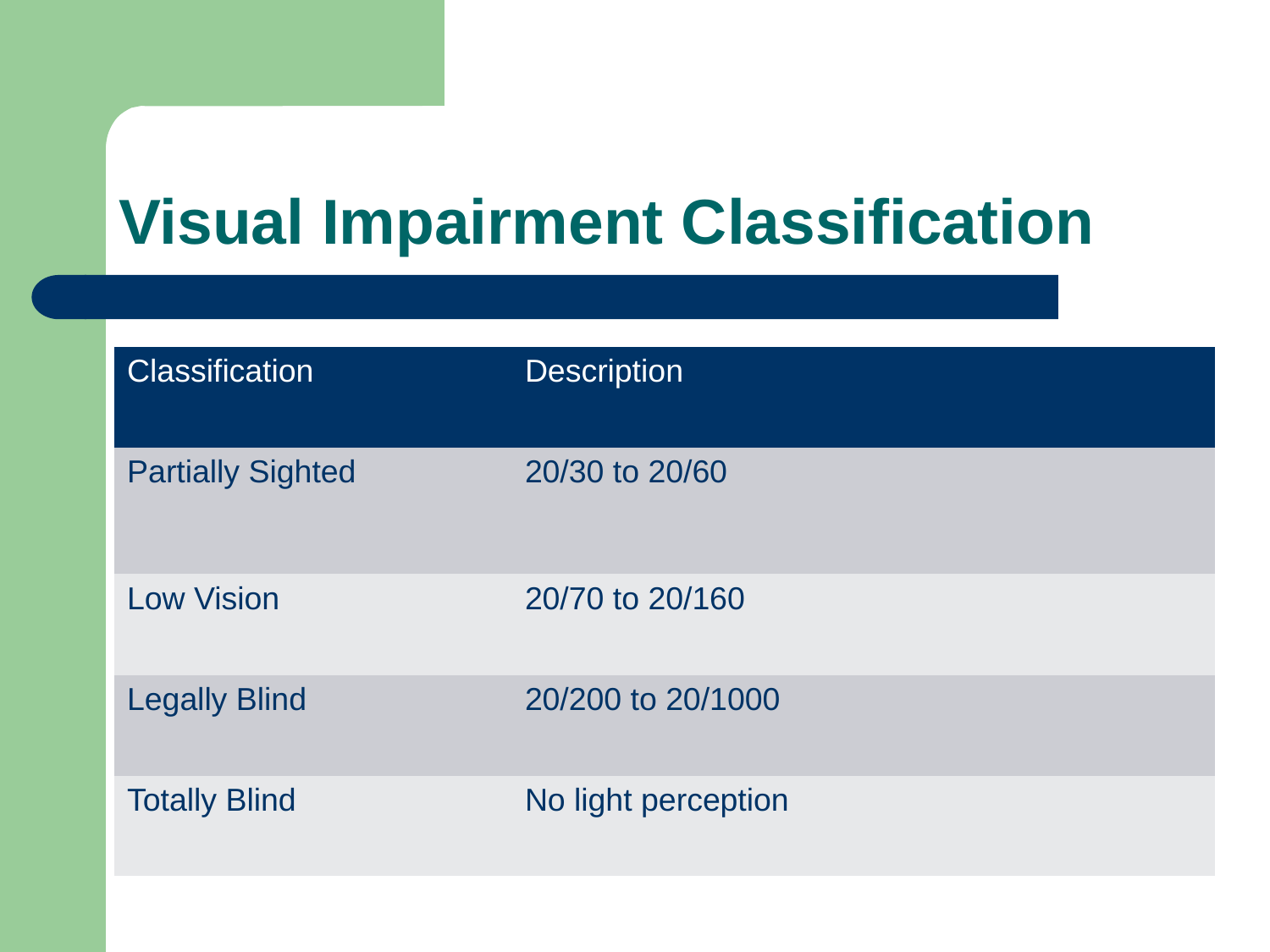

# Visual Impairment Classification
| Classification | Description |
| --- | --- |
| Partially Sighted | 20/30 to 20/60 |
| Low Vision | 20/70 to 20/160 |
| Legally Blind | 20/200 to 20/1000 |
| Totally Blind | No light perception |